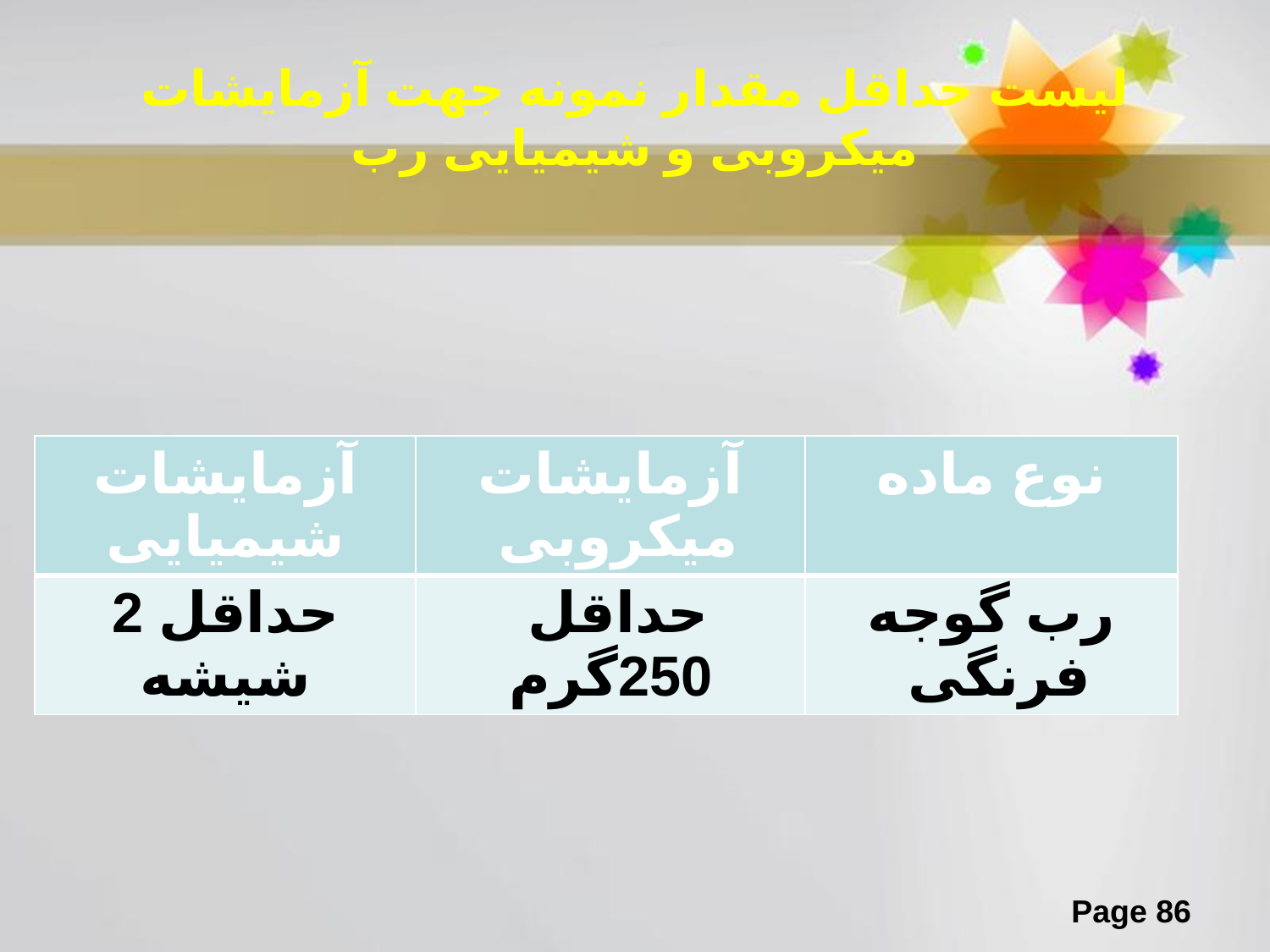

# لیست حداقل مقدار نمونه جهت آزمایشات میکروبی و شیمیایی رب
| آزمایشات شیمیایی | آزمایشات میکروبی | نوع ماده |
| --- | --- | --- |
| حداقل 2 شیشه | حداقل 250گرم | رب گوجه فرنگی |